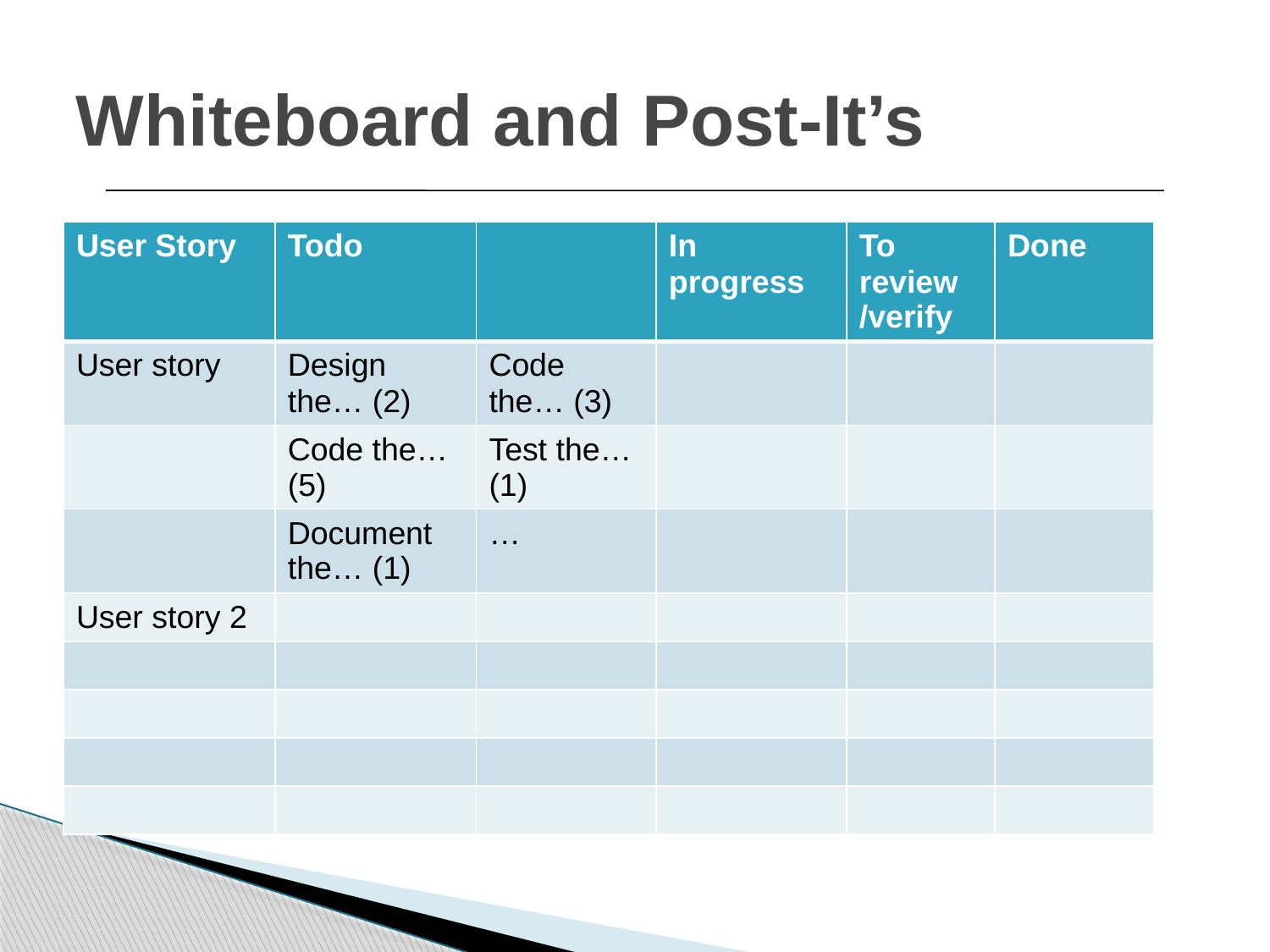

# Whiteboard and Post-It’s
| User Story | Todo |  | In progress | To review /verify | Done |
| --- | --- | --- | --- | --- | --- |
| User story | Design the… (2) | Code the… (3) |  |  |  |
|  | Code the… (5) | Test the… (1) |  |  |  |
|  | Document the… (1) | … |  |  |  |
| User story 2 |  |  |  |  |  |
|  |  |  |  |  |  |
|  |  |  |  |  |  |
|  |  |  |  |  |  |
|  |  |  |  |  |  |